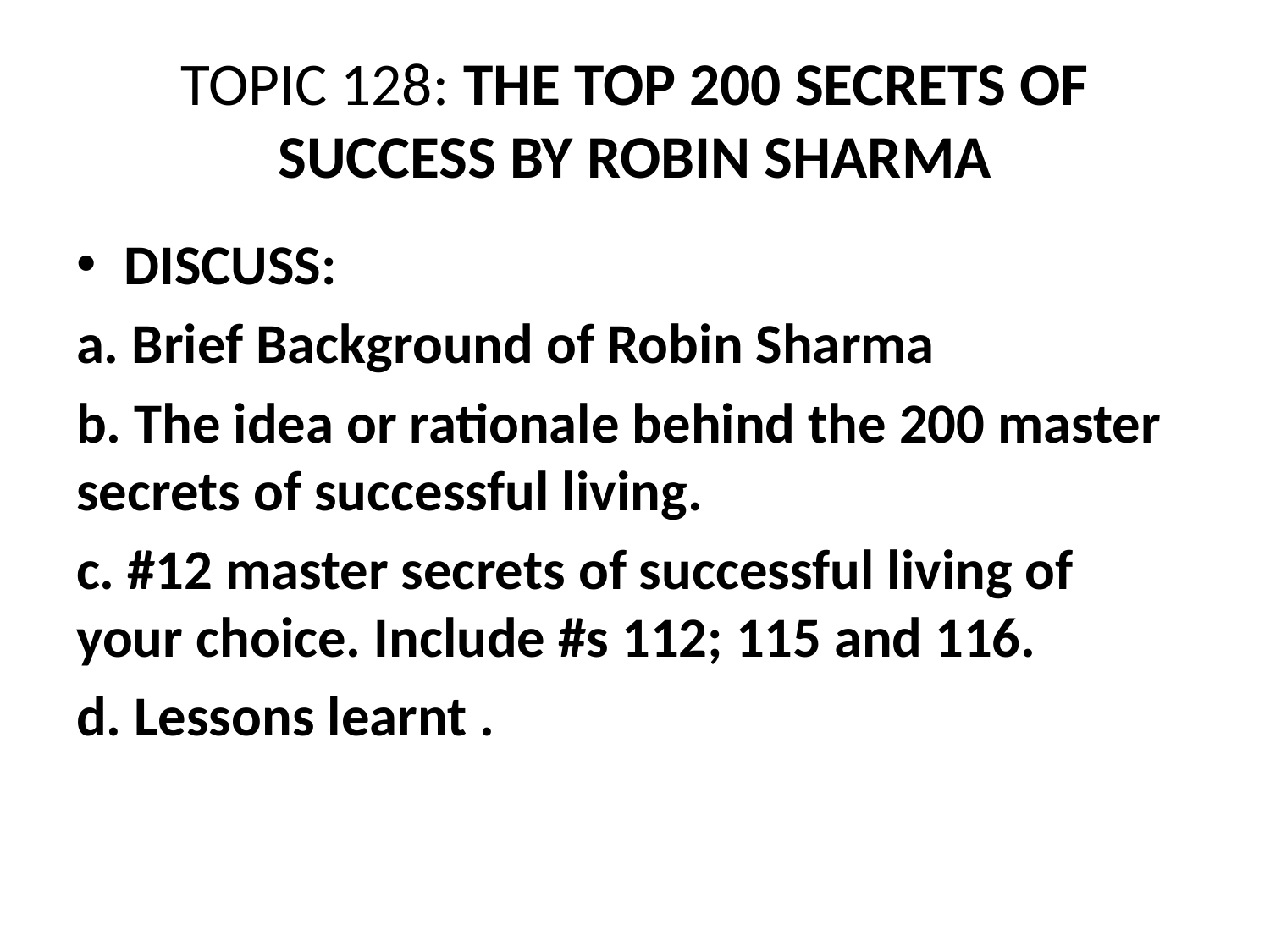

# TOPIC 128: THE TOP 200 SECRETS OF SUCCESS BY ROBIN SHARMA
DISCUSS:
a. Brief Background of Robin Sharma
b. The idea or rationale behind the 200 master secrets of successful living.
c. #12 master secrets of successful living of your choice. Include #s 112; 115 and 116.
d. Lessons learnt .